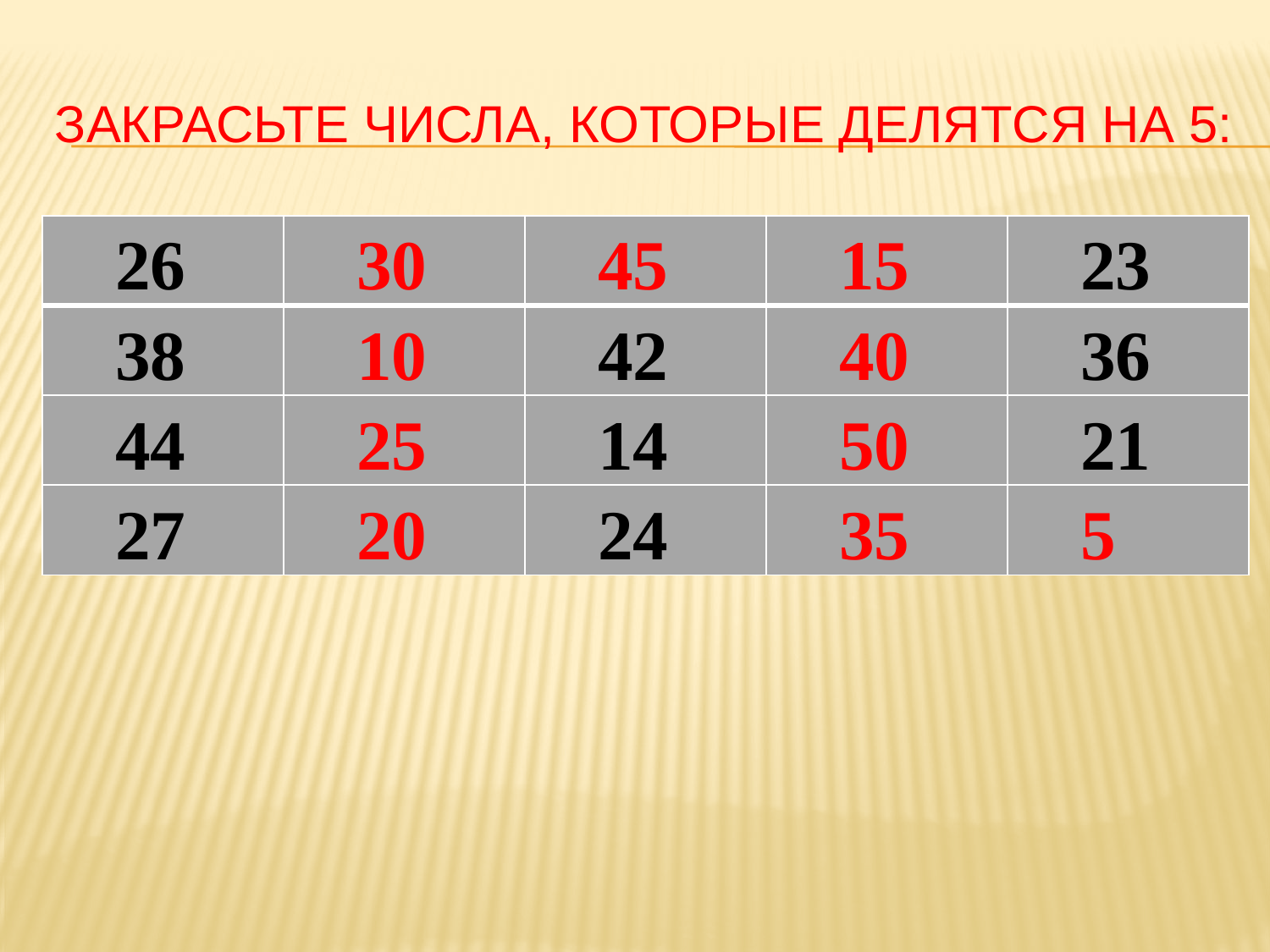

# Закрасьте числа, которые делятся на 5:
| 26 | 30 | 45 | 15 | 23 |
| --- | --- | --- | --- | --- |
| 38 | 10 | 42 | 40 | 36 |
| 44 | 25 | 14 | 50 | 21 |
| 27 | 20 | 24 | 35 | 5 |